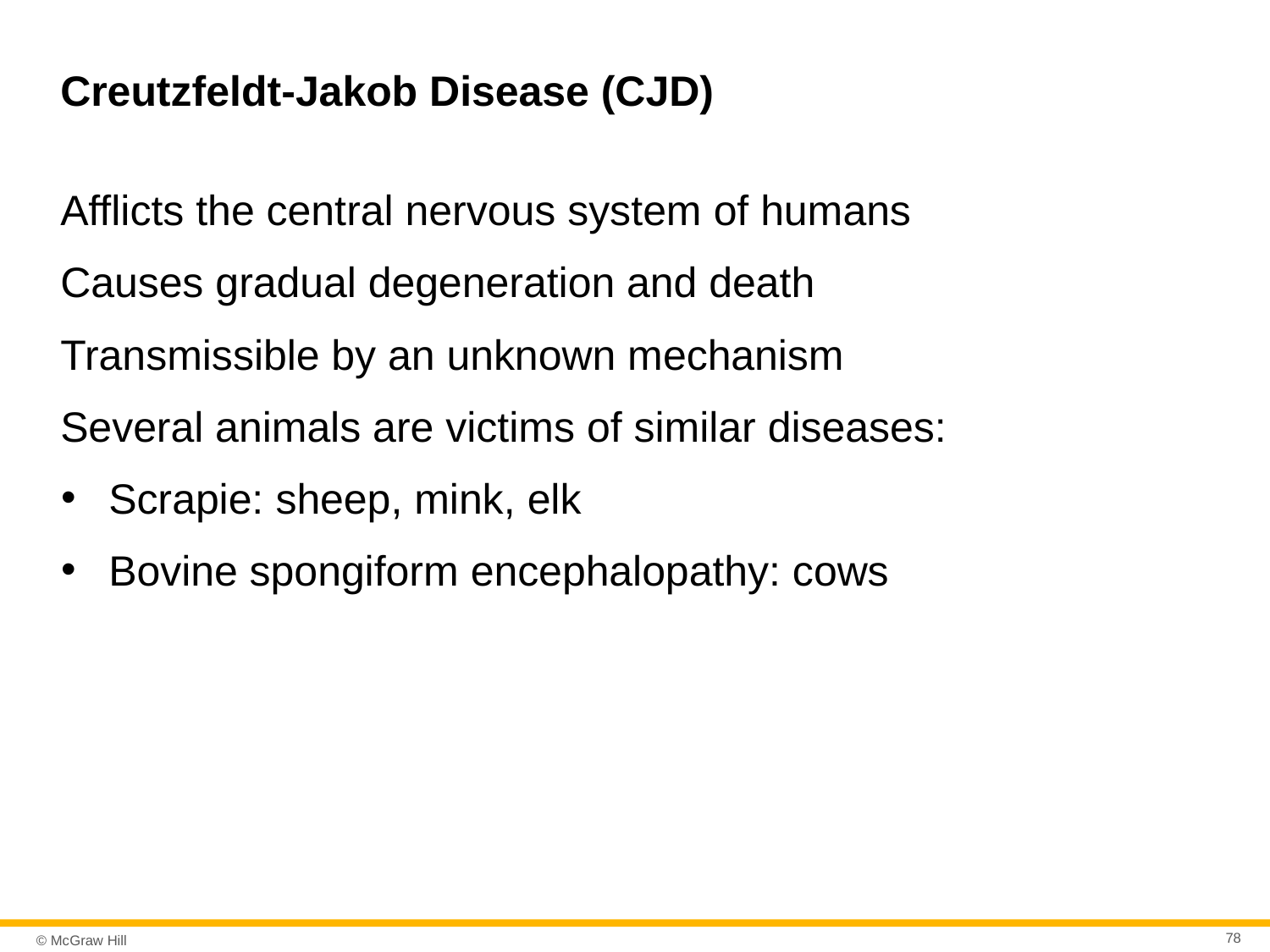

# Creutzfeldt-Jakob Disease (CJD)
Afflicts the central nervous system of humans
Causes gradual degeneration and death
Transmissible by an unknown mechanism
Several animals are victims of similar diseases:
Scrapie: sheep, mink, elk
Bovine spongiform encephalopathy: cows